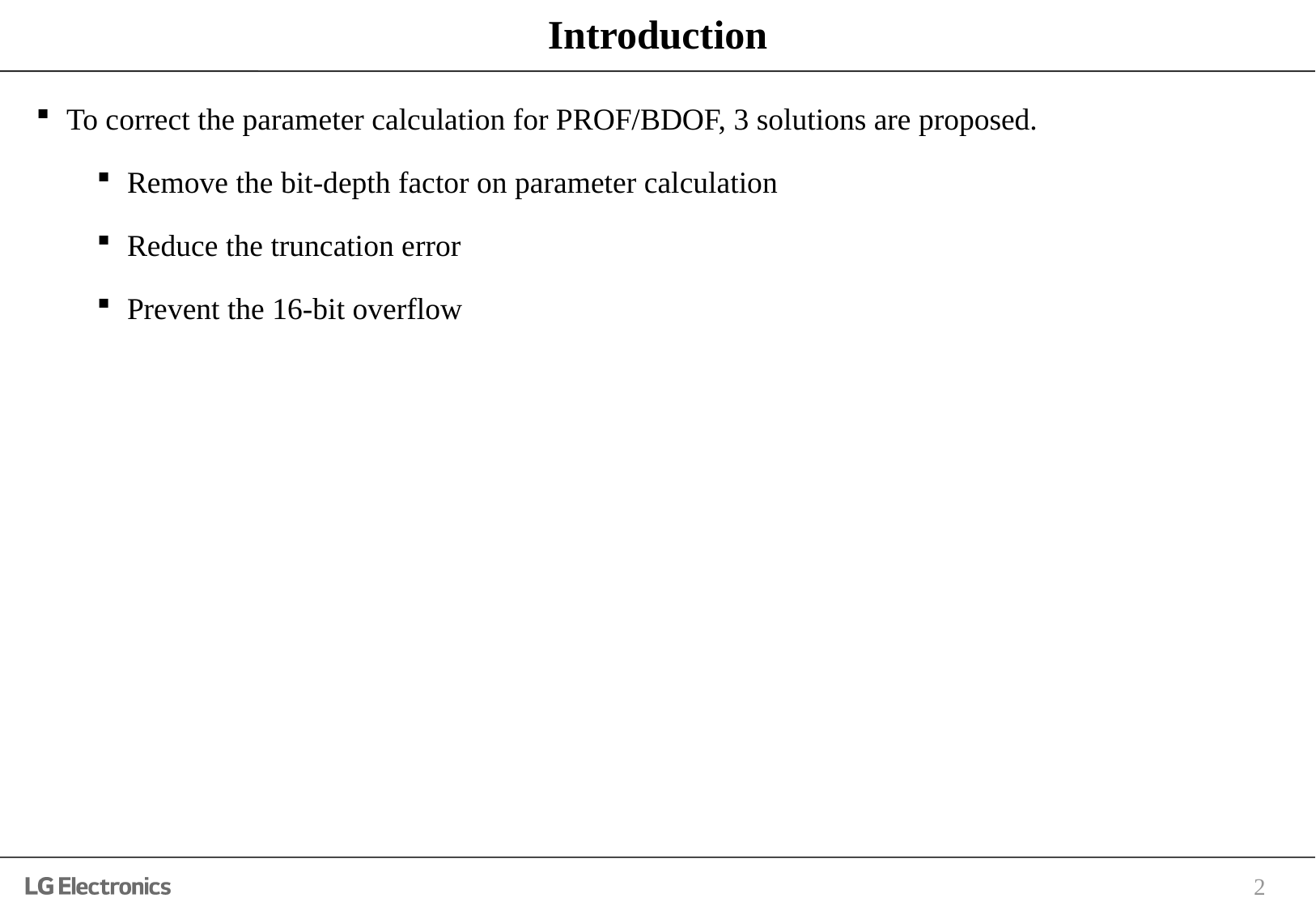

# Introduction
To correct the parameter calculation for PROF/BDOF, 3 solutions are proposed.
Remove the bit-depth factor on parameter calculation
Reduce the truncation error
Prevent the 16-bit overflow
2